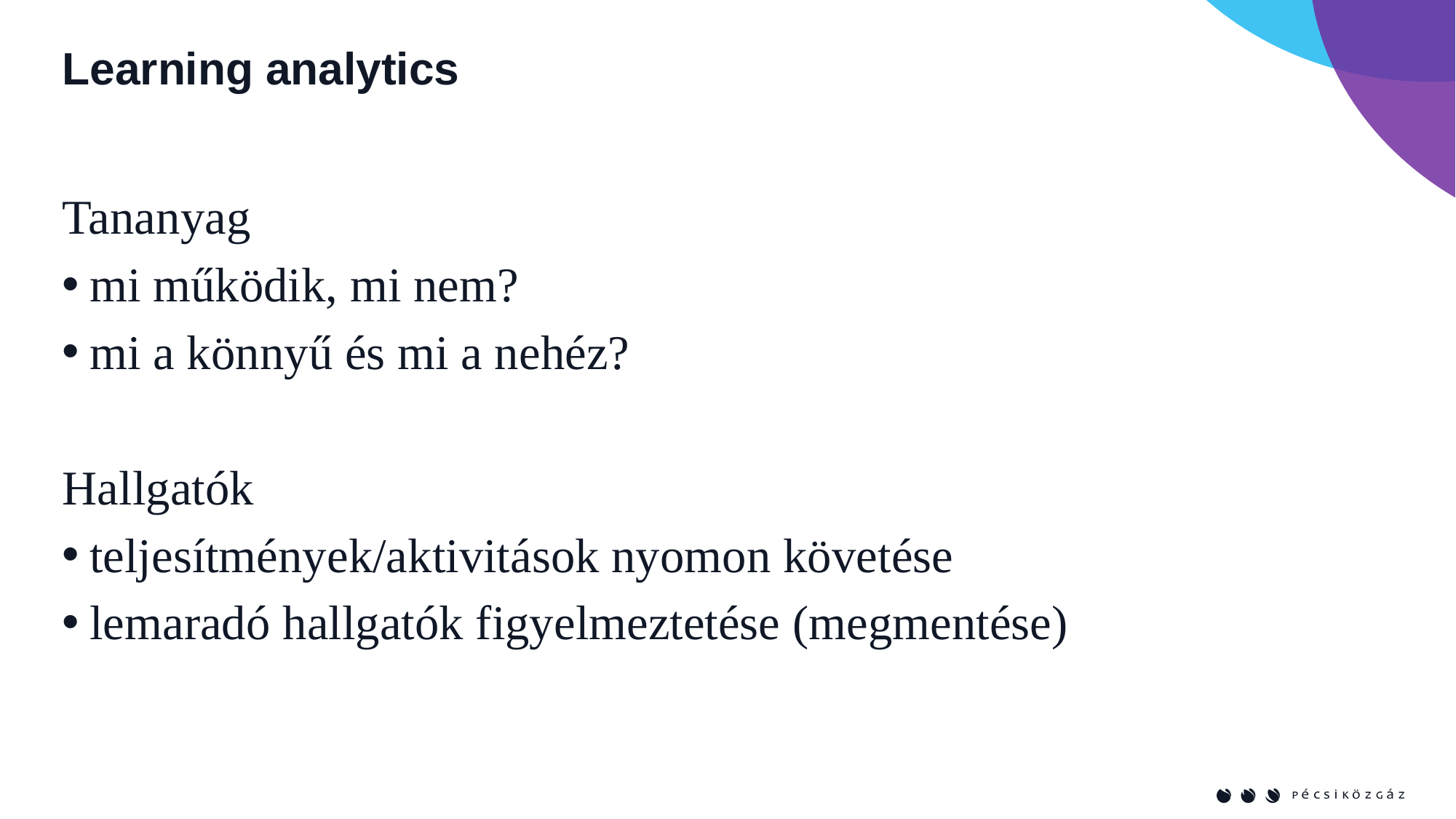

# Learning analytics
Tananyag
mi működik, mi nem?
mi a könnyű és mi a nehéz?

Hallgatók
teljesítmények/aktivitások nyomon követése
lemaradó hallgatók figyelmeztetése (megmentése)